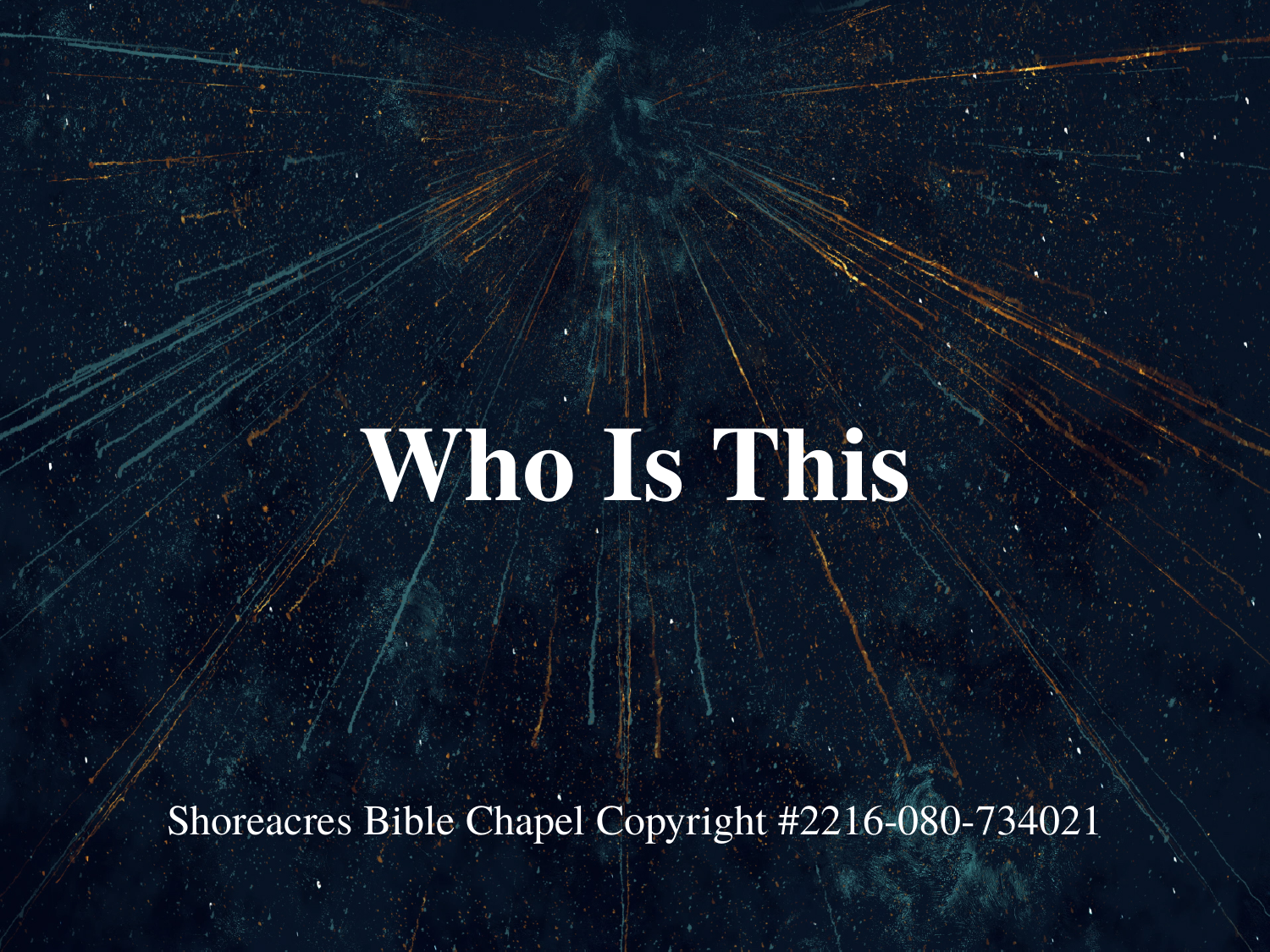

# Who Is This Shoreacres Bible Chapel Copyright #2216-080-734021